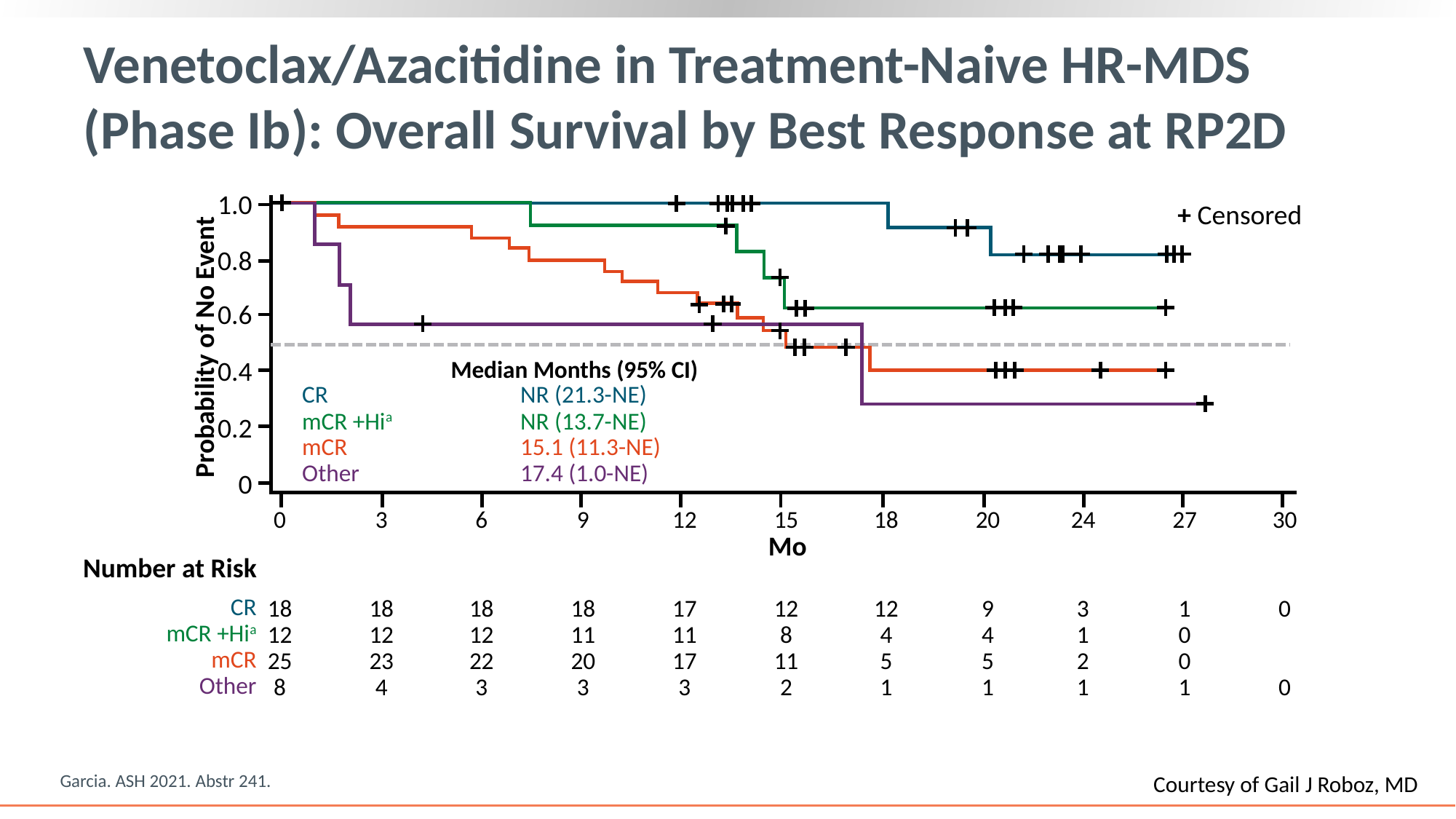

# Venetoclax/Azacitidine in Treatment-Naive HR-MDS (Phase Ib): Overall Survival by Best Response at RP2D
1.0
0.8
0.6
0.4
0.2
0
+ Censored

Probability of No Event
Median Months (95% CI)
CR		NR (21.3-NE)
mCR +Hia		NR (13.7-NE)
mCR		15.1 (11.3-NE)
Other		17.4 (1.0-NE)
0
3
6
9
12
15
18
20
24
27
30
Mo
Number at Risk
CR
mCR +Hia
mCR
Other
18
12
25
8
18
12
23
4
18
12
22
3
18
11
20
3
17
11
17
3
12
8
11
2
12
4
5
1
9
4
5
1
3
1
2
1
1
0
0
1
0

0
Garcia. ASH 2021. Abstr 241.
Courtesy of Gail J Roboz, MD